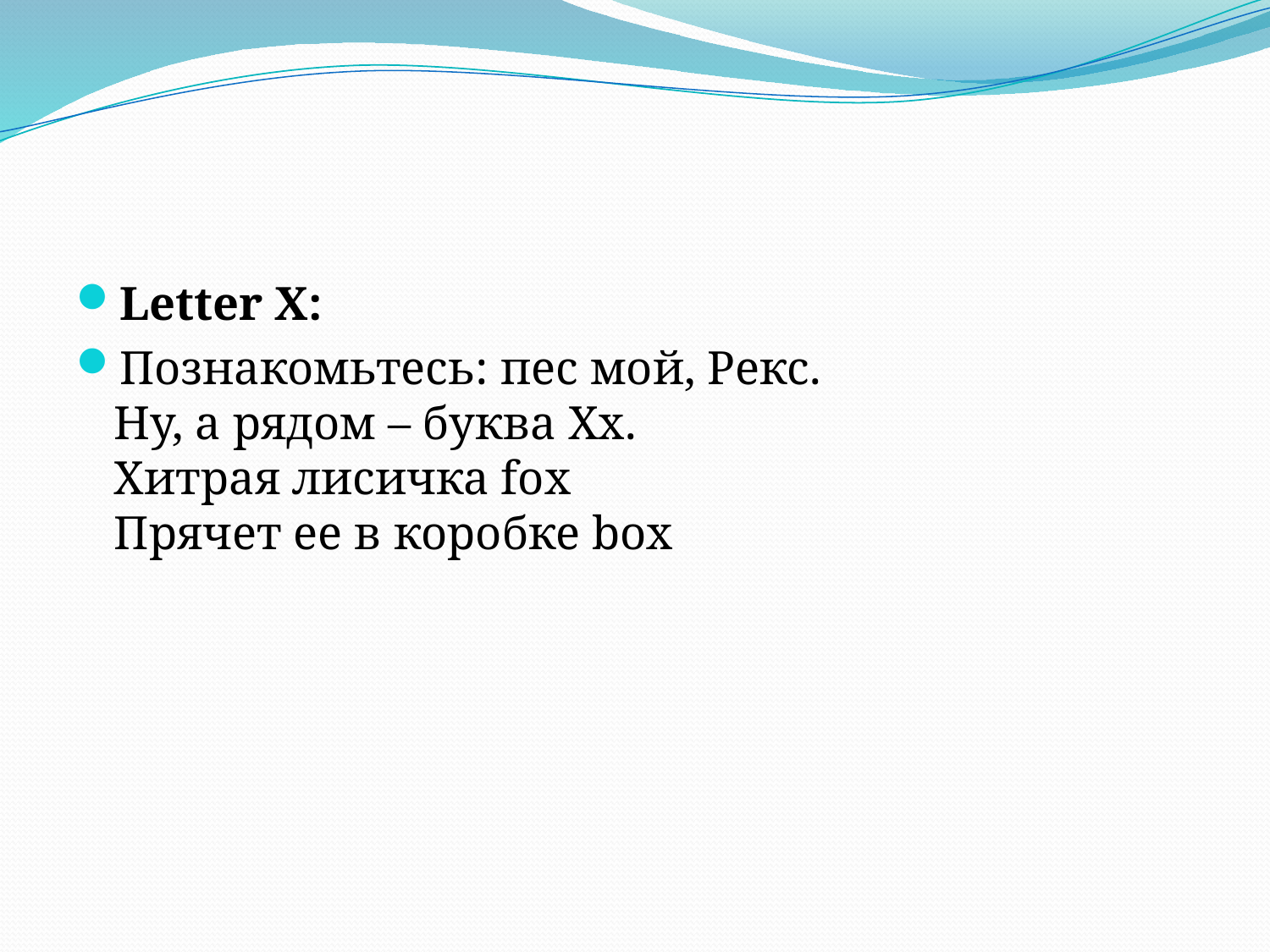

#
Letter X:
Познакомьтесь: пес мой, Рекс.
Ну, а рядом – буква Xx.
Хитрая лисичка fox
Прячет ее в коробке box